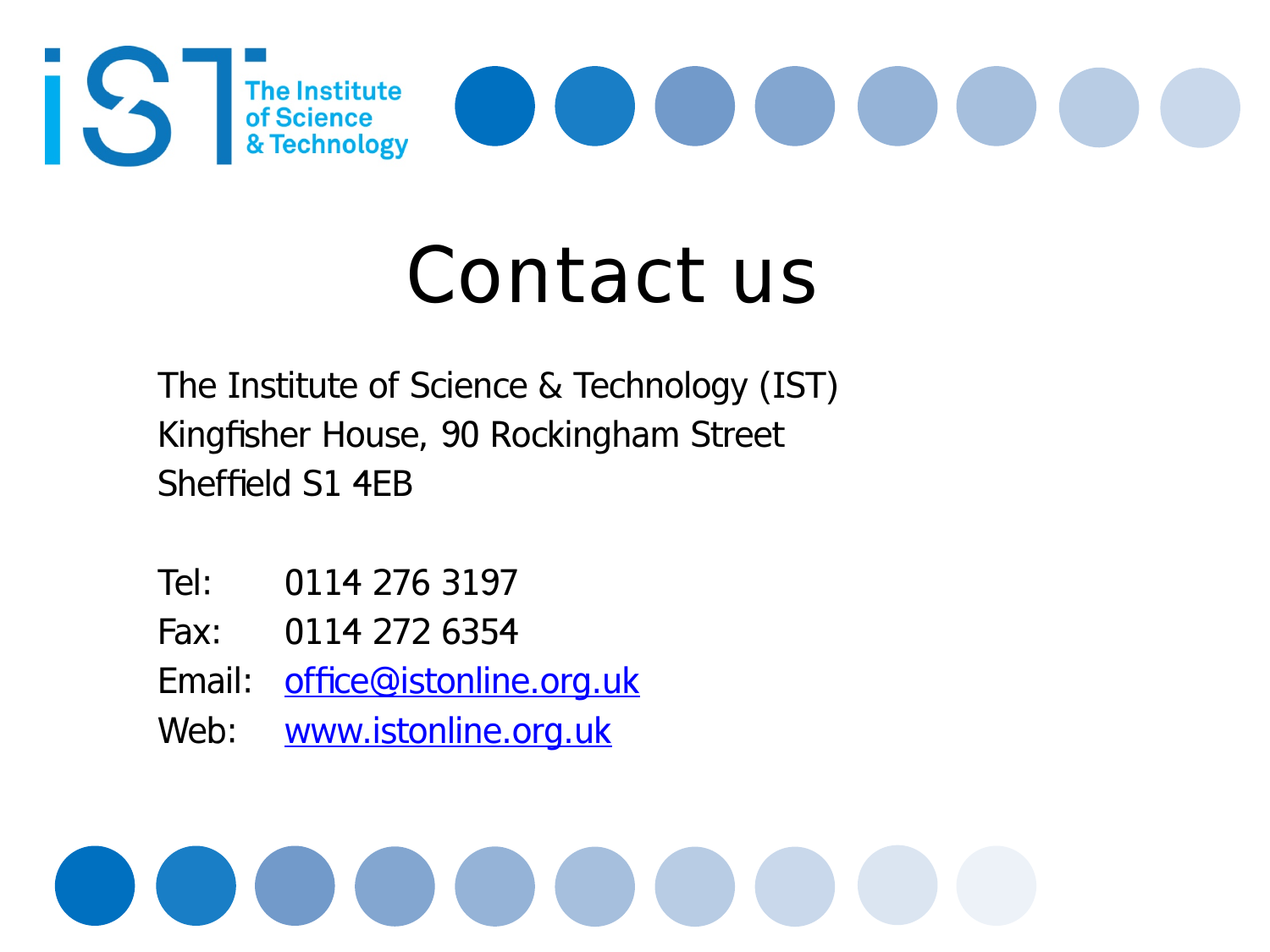

# Contact us
The Institute of Science & Technology (IST)
Kingfisher House, 90 Rockingham Street
Sheffield S1 4EB

Tel:	0114 276 3197
Fax: 	0114 272 6354
Email: 	office@istonline.org.uk
Web: 	www.istonline.org.uk